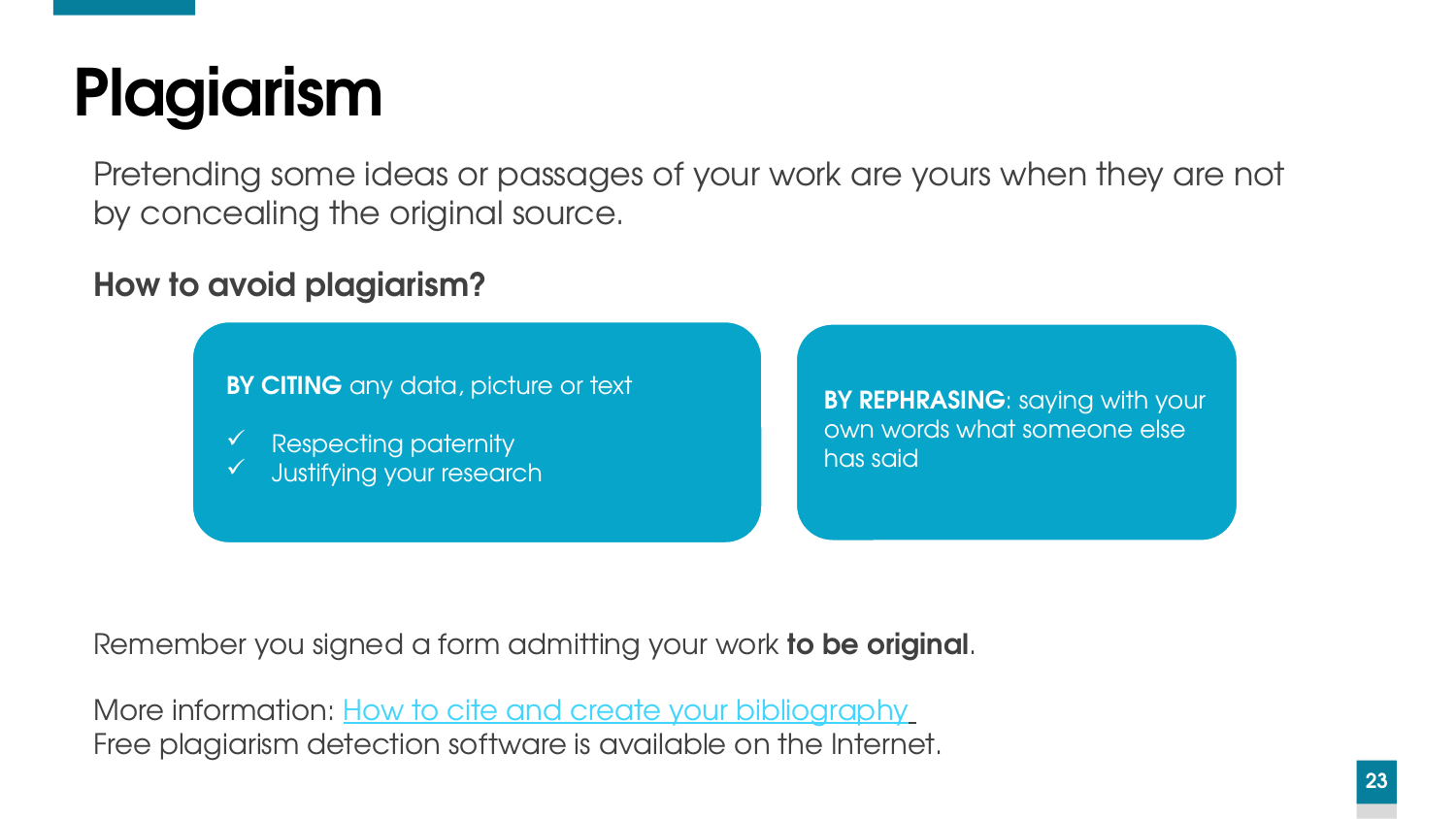

# Plagiarism
Pretending some ideas or passages of your work are yours when they are not by concealing the original source.
How to avoid plagiarism?

Remember you signed a form admitting your work to be original.
More information: How to cite and create your bibliography
Free plagiarism detection software is available on the Internet.

BY CITING any data, picture or text

Respecting paternity
Justifying your research

BY REPHRASING: saying with your own words what someone else has said